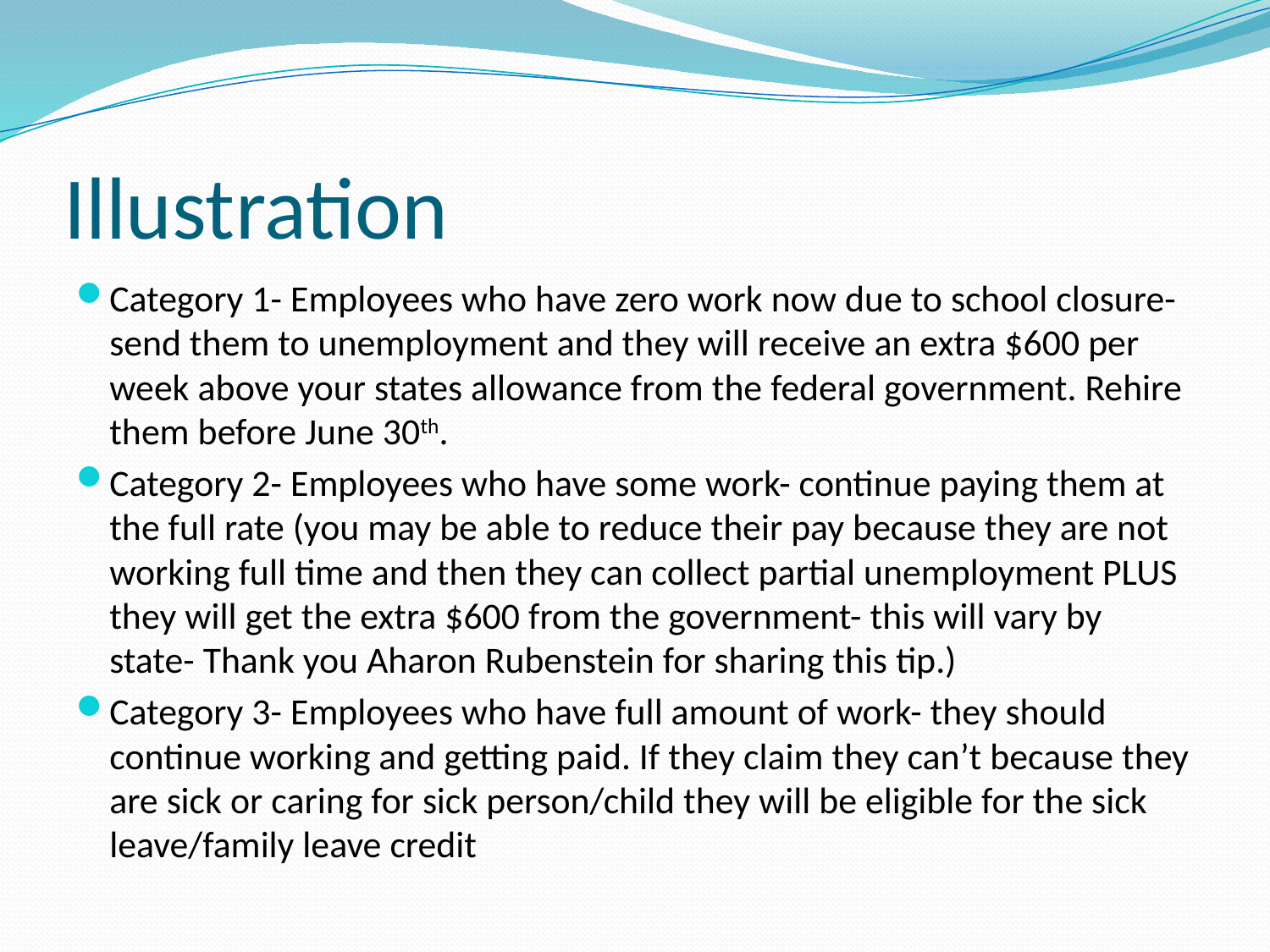

# Illustration
Category 1- Employees who have zero work now due to school closure- send them to unemployment and they will receive an extra $600 per week above your states allowance from the federal government. Rehire them before June 30th.
Category 2- Employees who have some work- continue paying them at the full rate (you may be able to reduce their pay because they are not working full time and then they can collect partial unemployment PLUS they will get the extra $600 from the government- this will vary by state- Thank you Aharon Rubenstein for sharing this tip.)
Category 3- Employees who have full amount of work- they should continue working and getting paid. If they claim they can’t because they are sick or caring for sick person/child they will be eligible for the sick leave/family leave credit